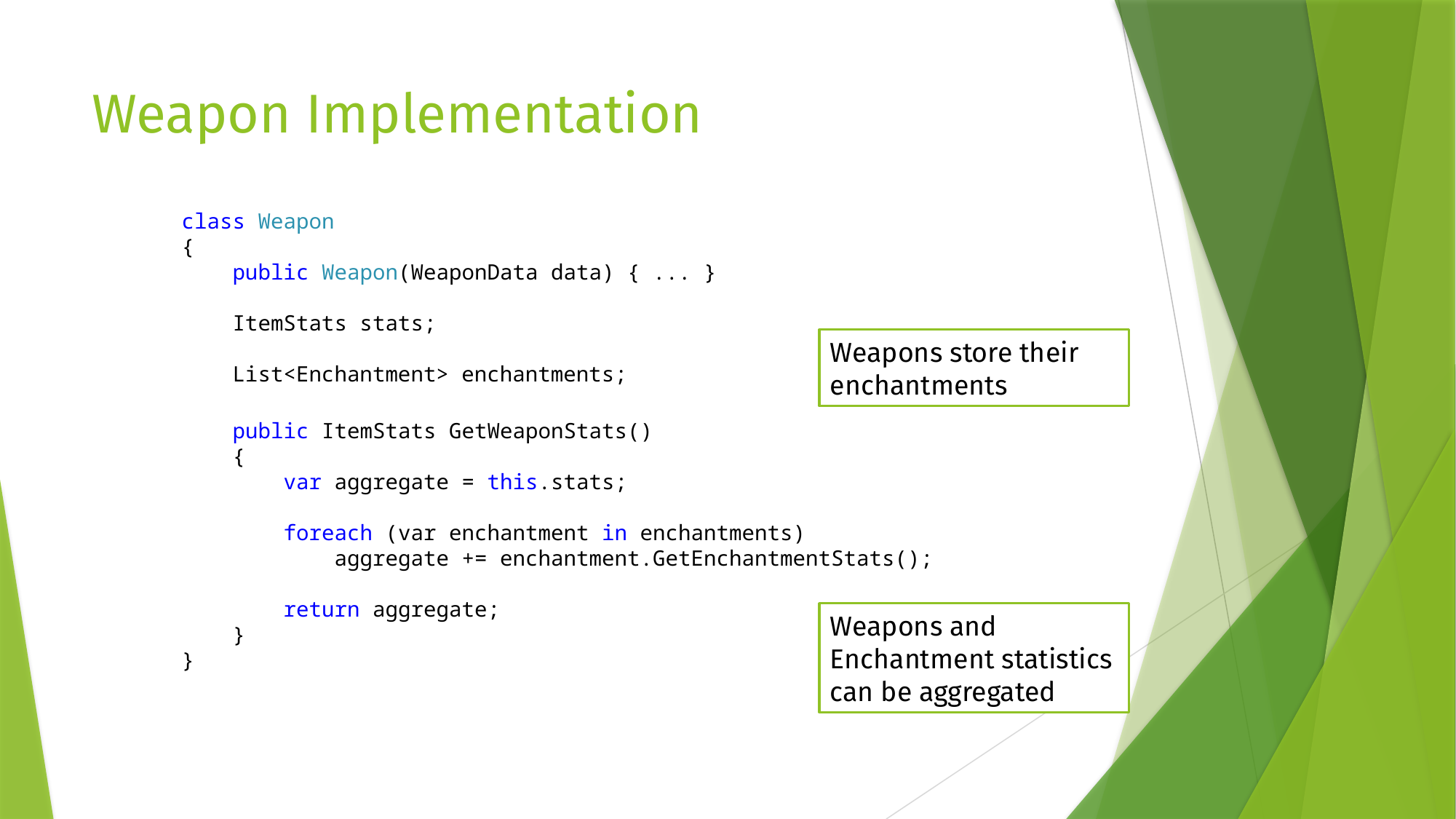

# Weapon Implementation
    class Weapon
    {
        public Weapon(WeaponData data) { ... }

        ItemStats stats;

        List<Enchantment> enchantments;

Weapons store their enchantments
        public ItemStats GetWeaponStats()
        {
            var aggregate = this.stats;

            foreach (var enchantment in enchantments)
                aggregate += enchantment.GetEnchantmentStats();

            return aggregate;
        }
    }
Weapons and Enchantment statistics can be aggregated